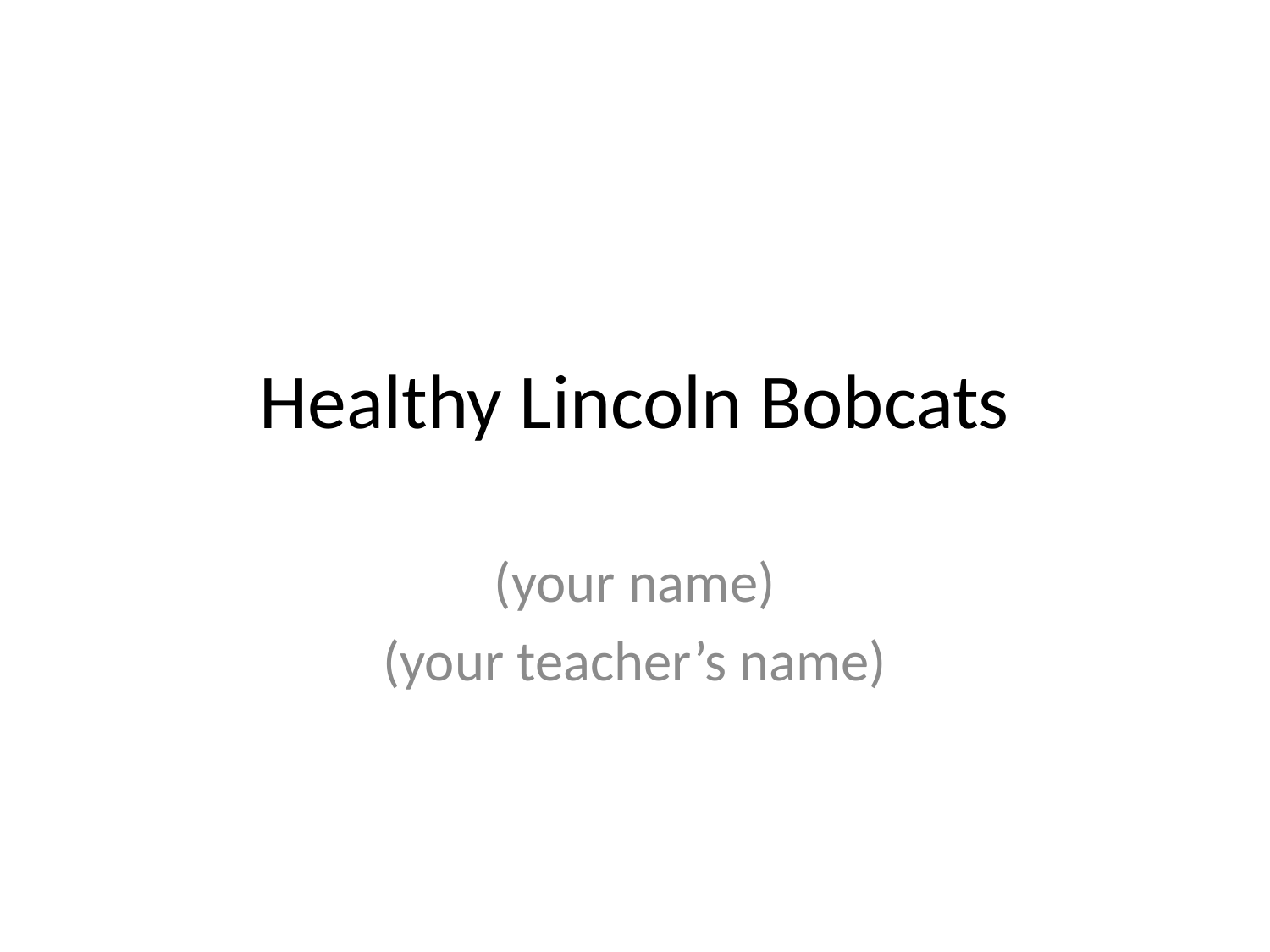

# Healthy Lincoln Bobcats
(your name)
(your teacher’s name)